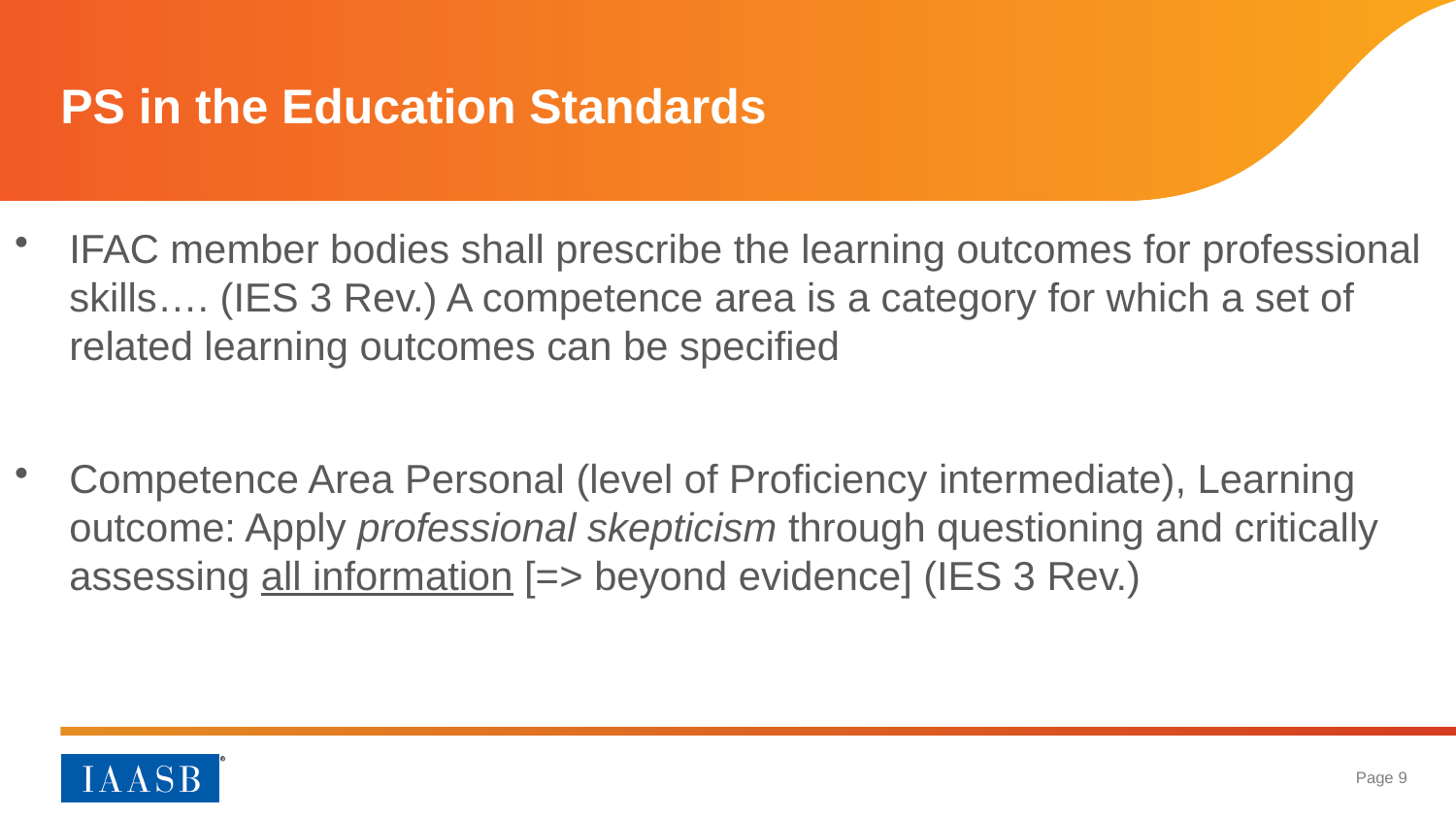

# PS in the Education Standards
IFAC member bodies shall prescribe the learning outcomes for professional skills…. (IES 3 Rev.) A competence area is a category for which a set of related learning outcomes can be specified

Competence Area Personal (level of Proficiency intermediate), Learning outcome: Apply professional skepticism through questioning and critically assessing all information [=> beyond evidence] (IES 3 Rev.)